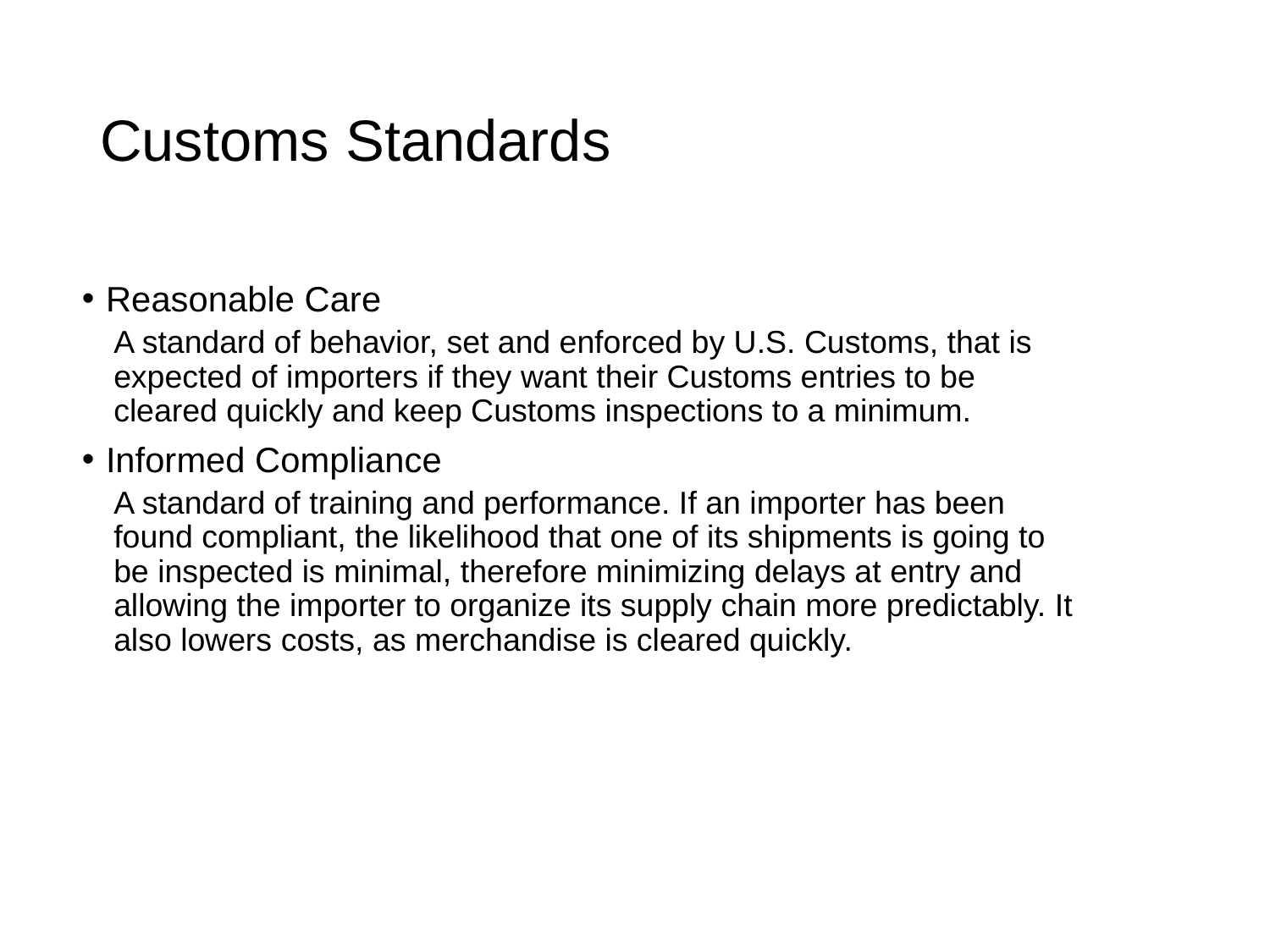

# Customs Standards
Reasonable Care
A standard of behavior, set and enforced by U.S. Customs, that is expected of importers if they want their Customs entries to be cleared quickly and keep Customs inspections to a minimum.
Informed Compliance
A standard of training and performance. If an importer has been found compliant, the likelihood that one of its shipments is going to be inspected is minimal, therefore minimizing delays at entry and allowing the importer to organize its supply chain more predictably. It also lowers costs, as merchandise is cleared quickly.